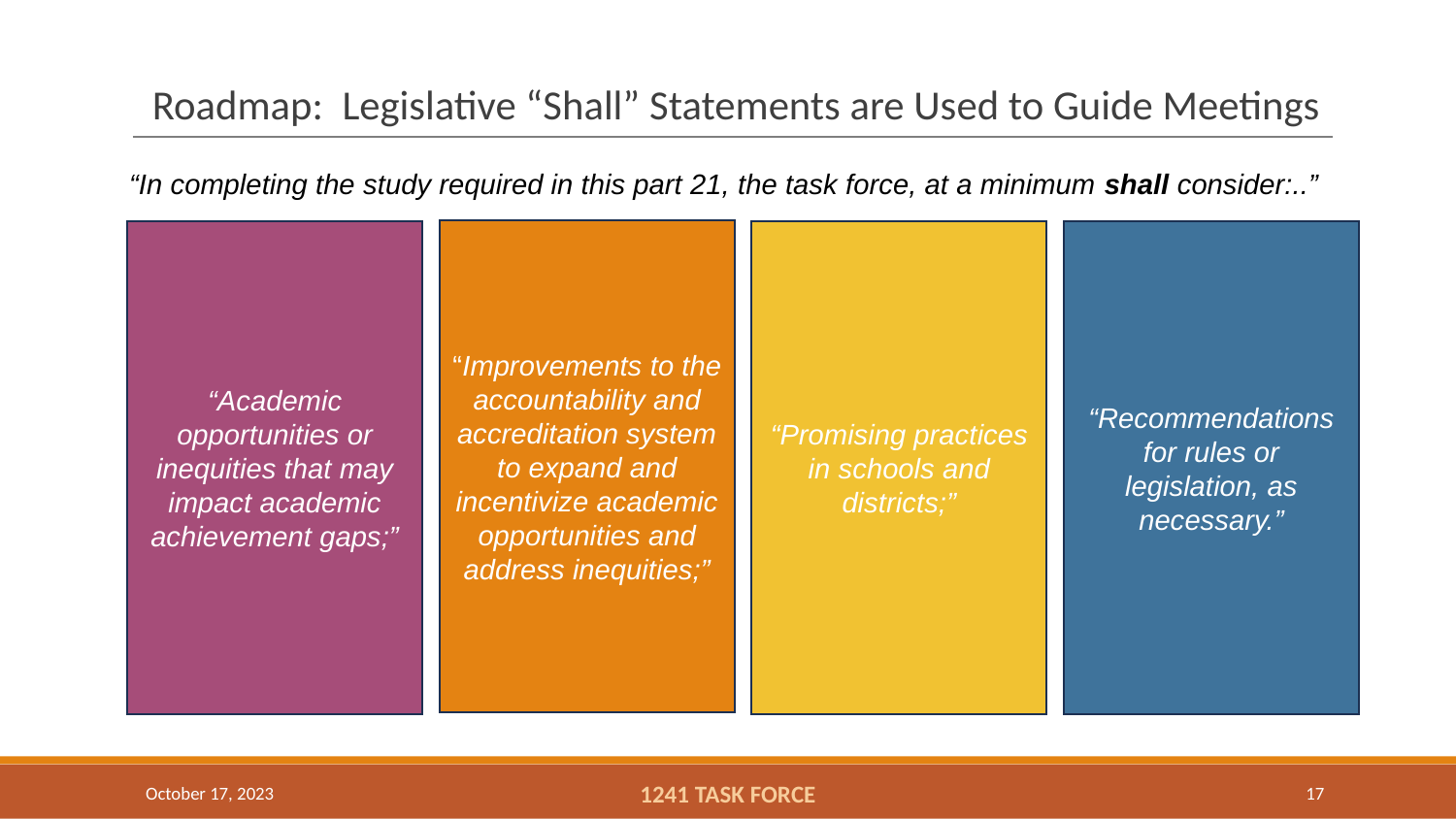

# Roadmap:  Legislative “Shall” Statements are Used to Guide Meetings
“In completing the study required in this part 21, the task force, at a minimum shall consider:..”
“Improvements to the accountability and accreditation system to expand and incentivize academic opportunities and address inequities;”
“Academic opportunities or inequities that may impact academic achievement gaps;”
“Promising practices in schools and districts;”
“Recommendations for rules or legislation, as necessary.”
October 17, 2023
1241 TASK FORCE
17